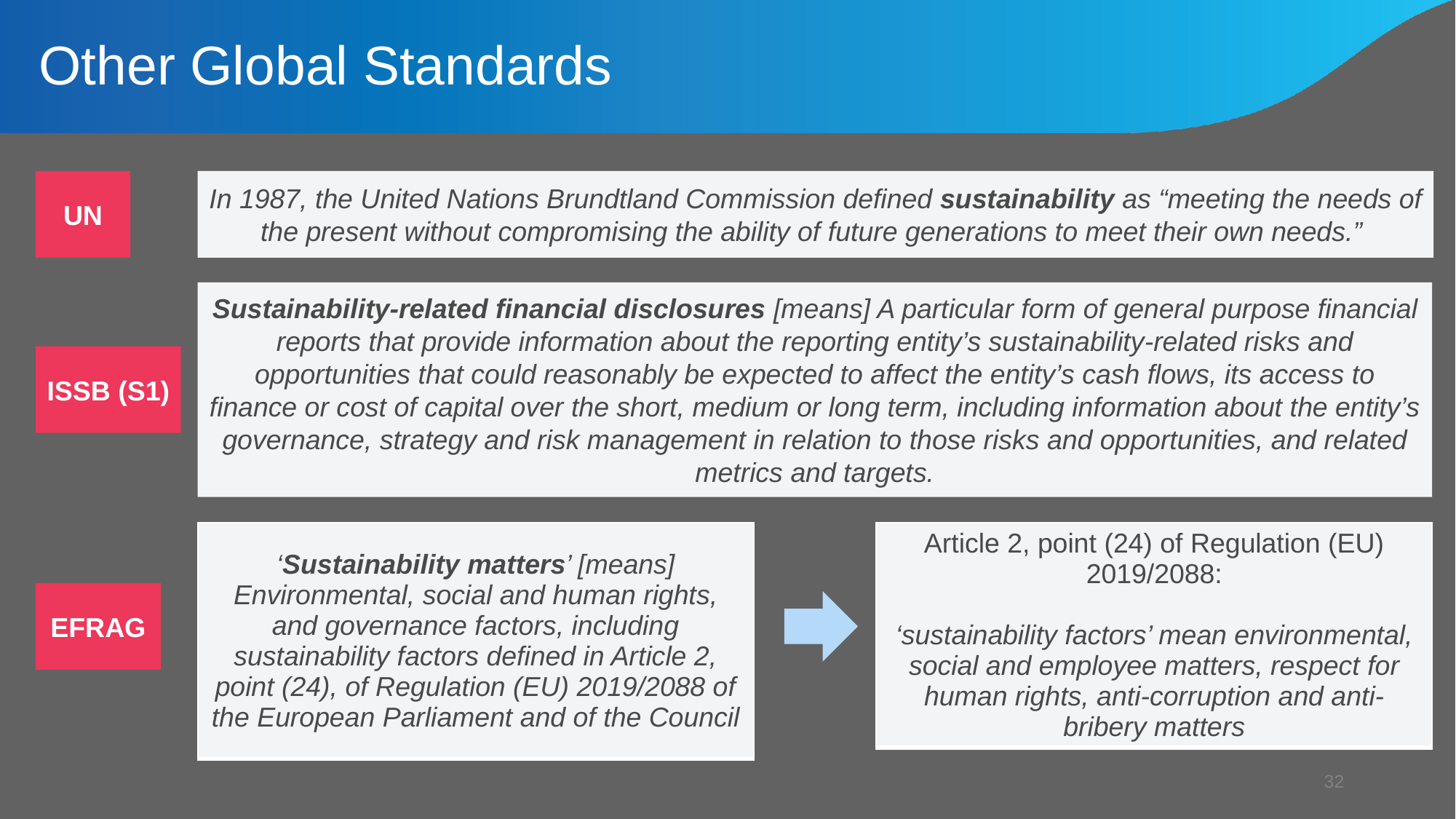

Other Global Standards
UN
In 1987, the United Nations Brundtland Commission defined sustainability as “meeting the needs of the present without compromising the ability of future generations to meet their own needs.”
Sustainability-related financial disclosures [means] A particular form of general purpose financial reports that provide information about the reporting entity’s sustainability-related risks and opportunities that could reasonably be expected to affect the entity’s cash flows, its access to finance or cost of capital over the short, medium or long term, including information about the entity’s governance, strategy and risk management in relation to those risks and opportunities, and related metrics and targets.
ISSB (S1)
| ‘Sustainability matters’ [means] Environmental, social and human rights, and governance factors, including sustainability factors defined in Article 2, point (24), of Regulation (EU) 2019/2088 of the European Parliament and of the Council |
| --- |
| Article 2, point (24) of Regulation (EU) 2019/2088: ‘sustainability factors’ mean environmental, social and employee matters, respect for human rights, anti‐corruption and anti‐bribery matters |
| --- |
EFRAG

32